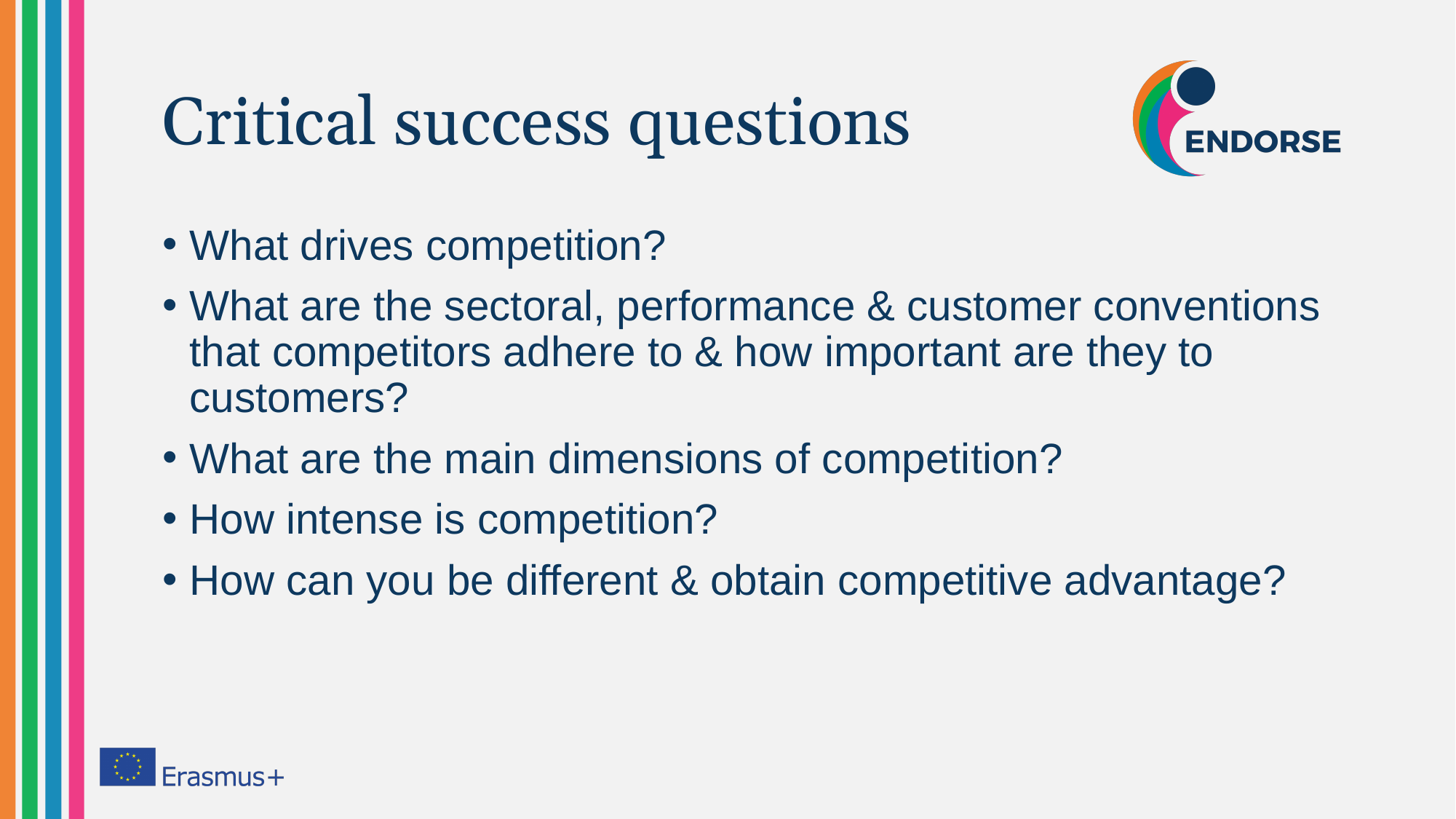

# Critical success questions
What drives competition?
What are the sectoral, performance & customer conventions that competitors adhere to & how important are they to customers?
What are the main dimensions of competition?
How intense is competition?
How can you be different & obtain competitive advantage?